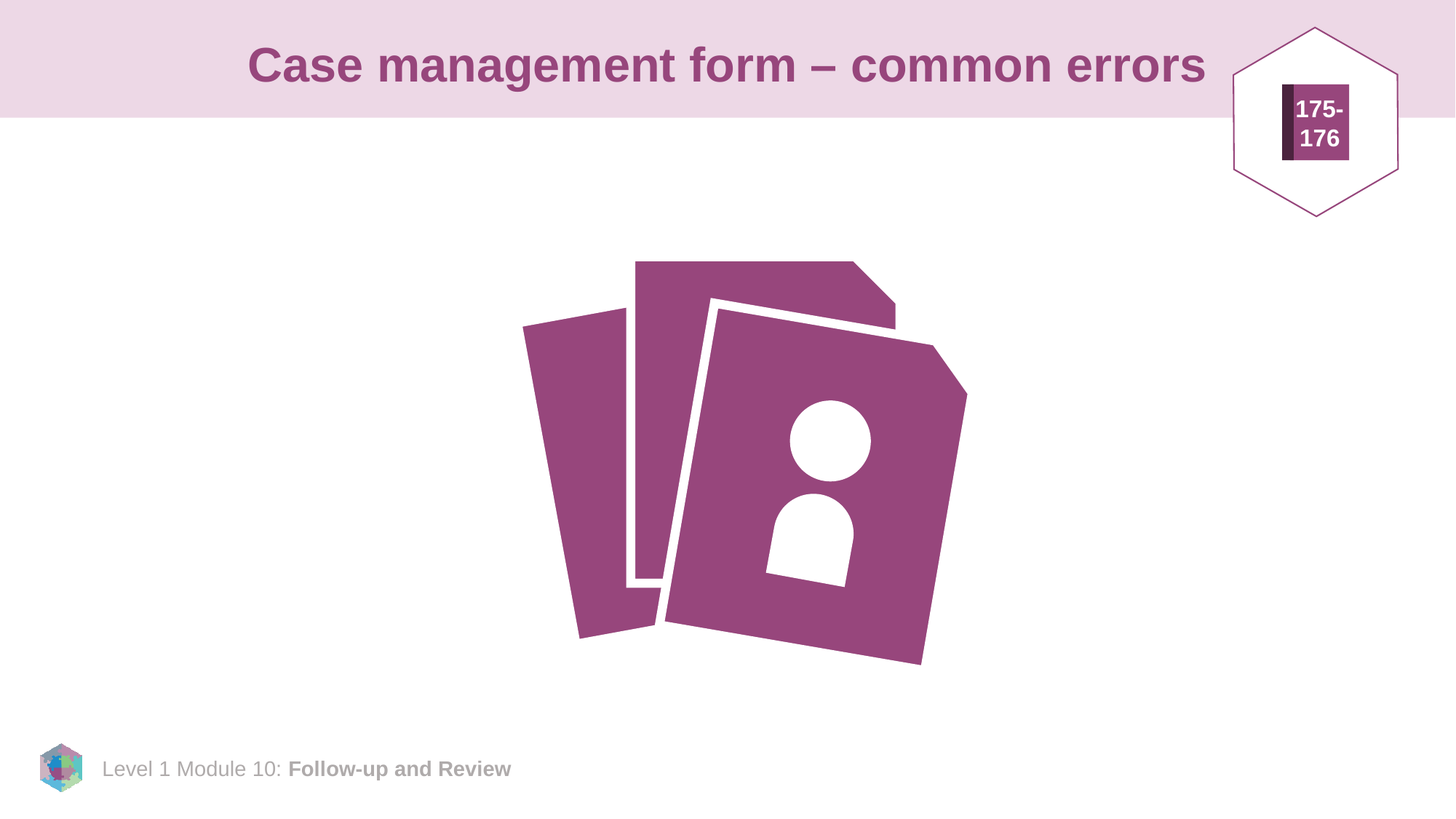

# Case management form – common errors

175-
176